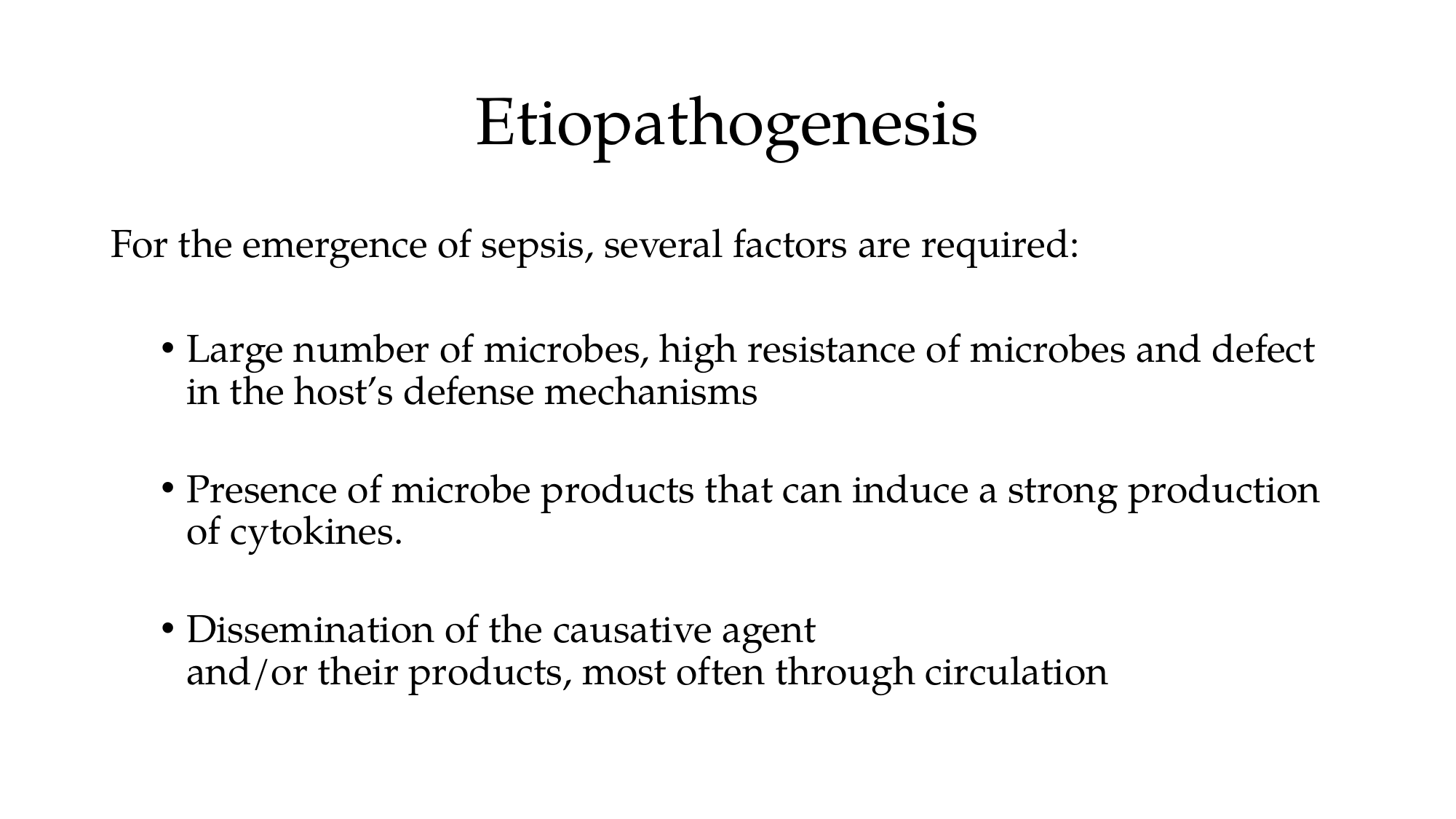

# Etiopathogenesis
For the emergence of sepsis, several factors are required:

Large number of microbes, high resistance of microbes and defect in the host’s defense mechanisms

Presence of microbe products that can induce a strong production of cytokines.

Dissemination of the causative agent
and/or their products, most often through circulation